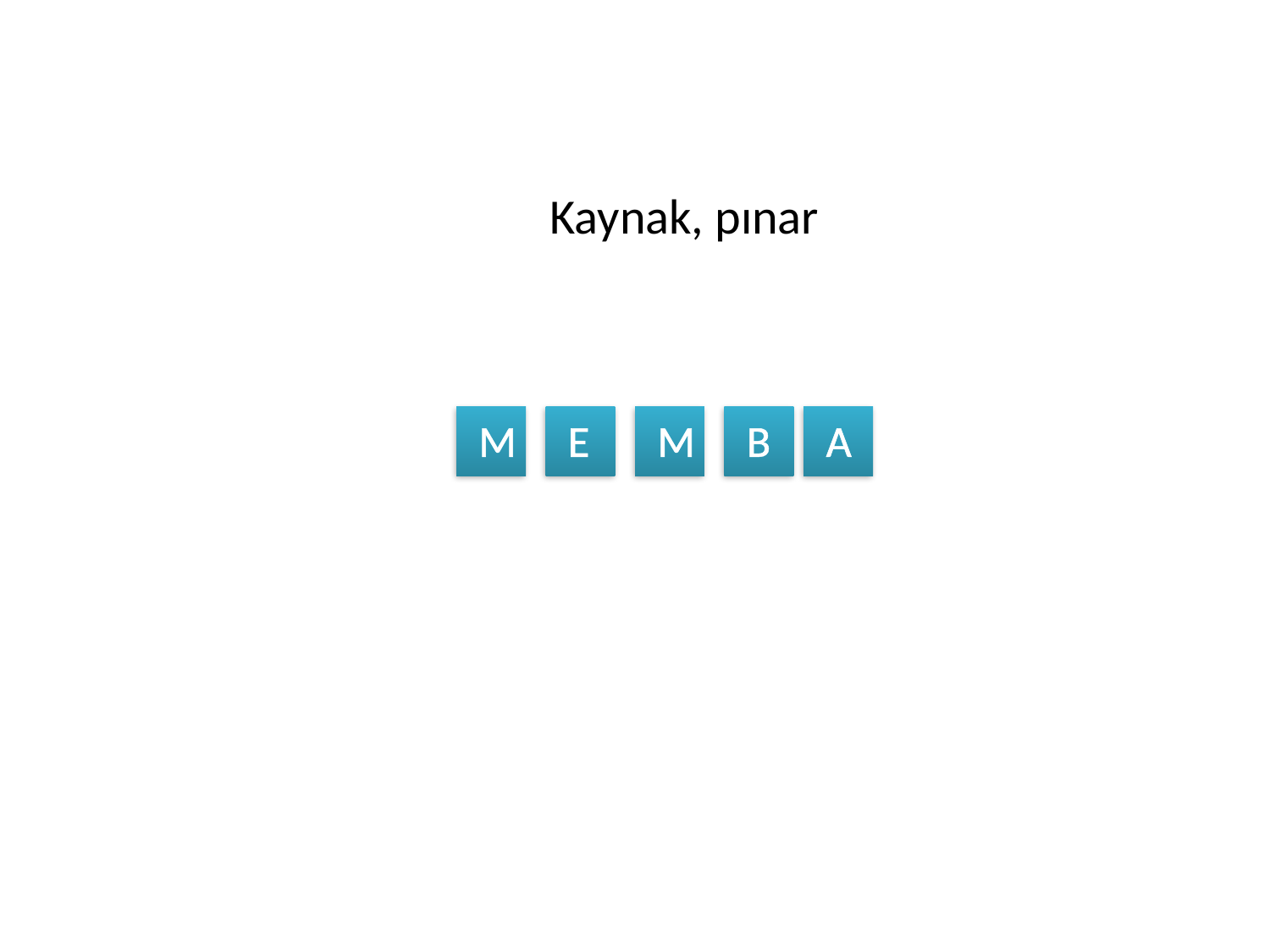

Kaynak, pınar

M

E

M

B

A